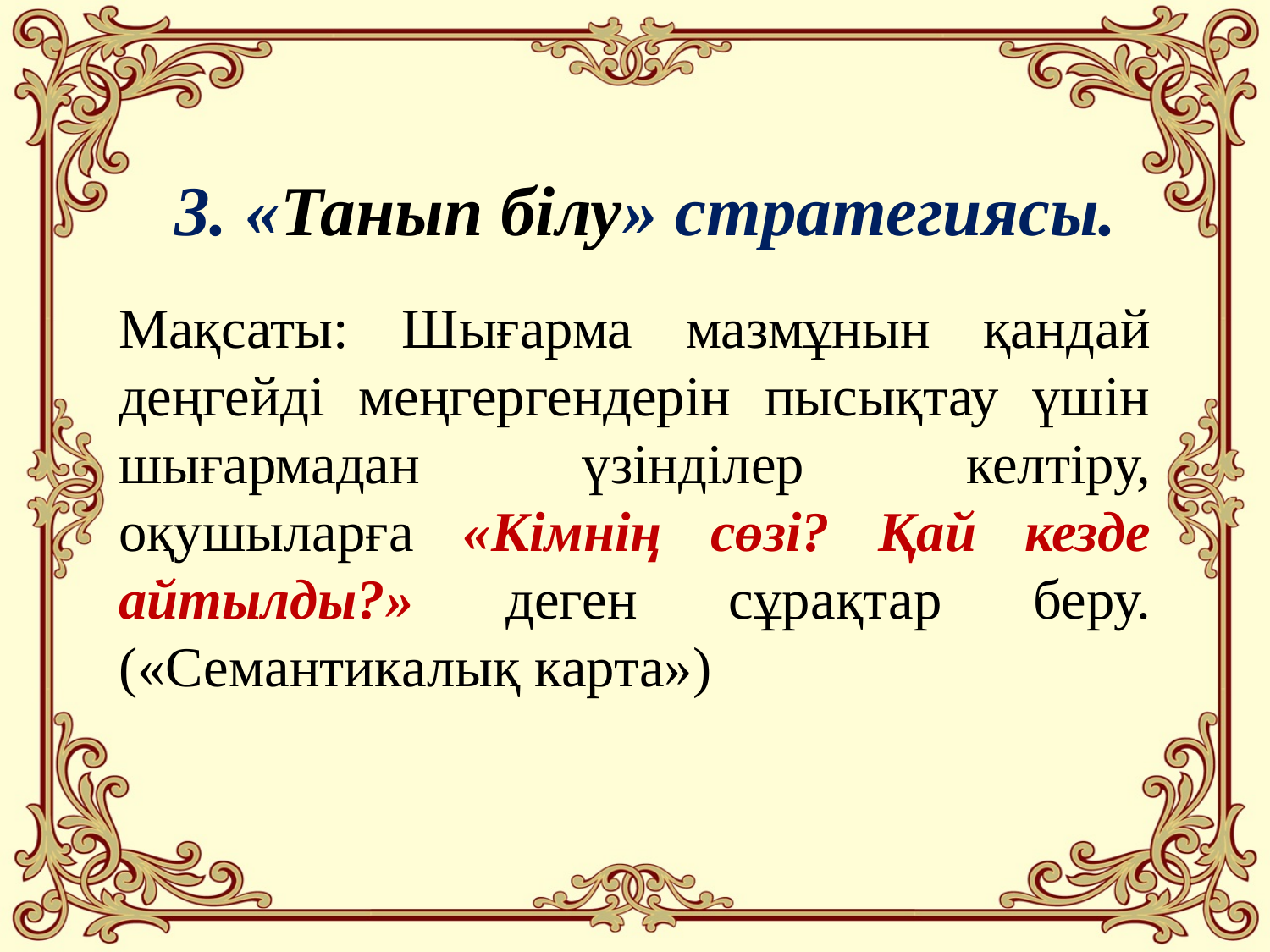

3. «Танып білу» стратегиясы.
Мақсаты: Шығарма мазмұнын қандай деңгейді меңгергендерін пысықтау үшін шығармадан үзінділер келтіру, оқушыларға «Кімнің сөзі? Қай кезде айтылды?» деген сұрақтар беру. («Семантикалық карта»)